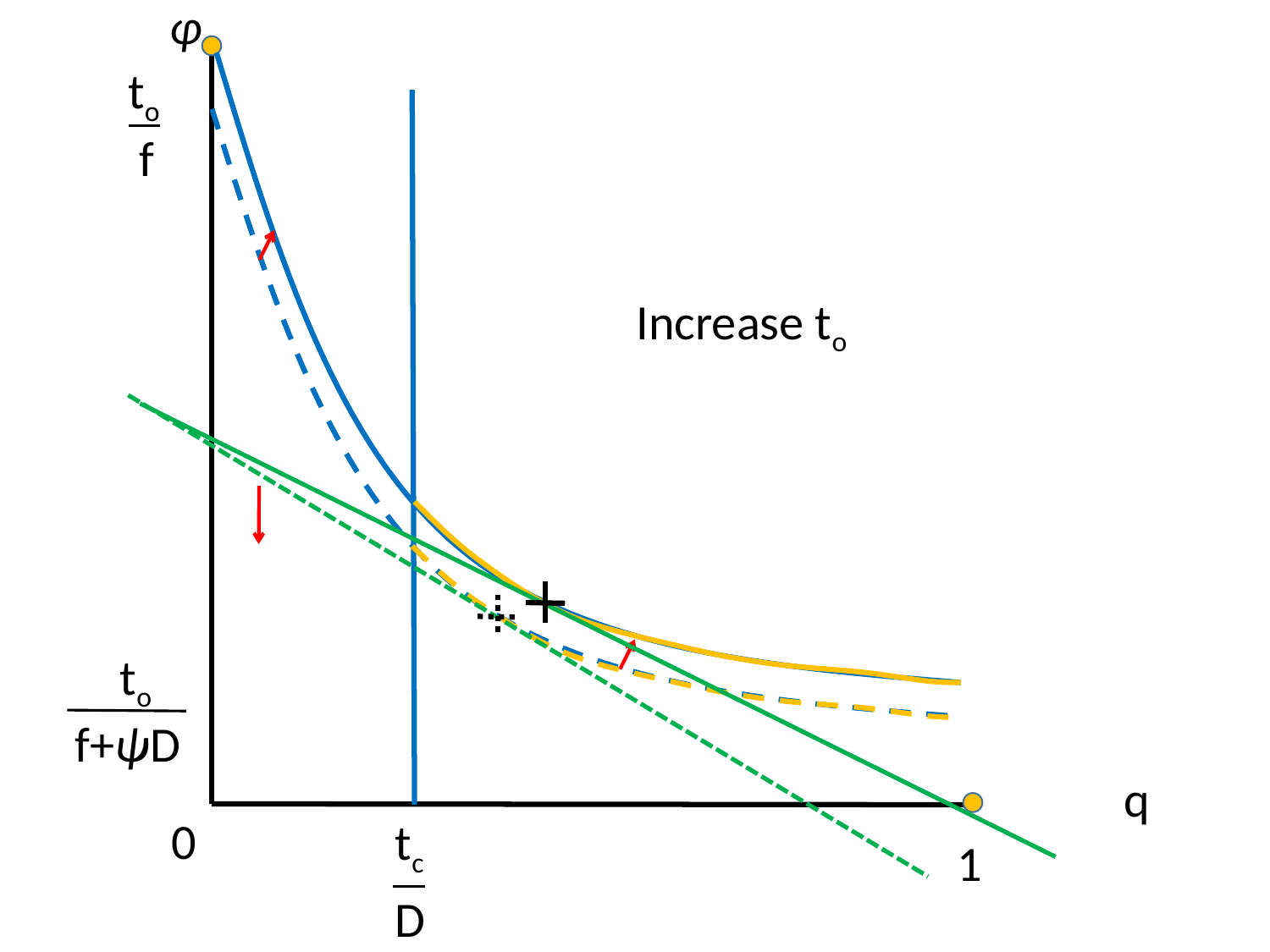

φ

to
 f

Increase to

     to
 f+ψD
q

0
tc
D
1